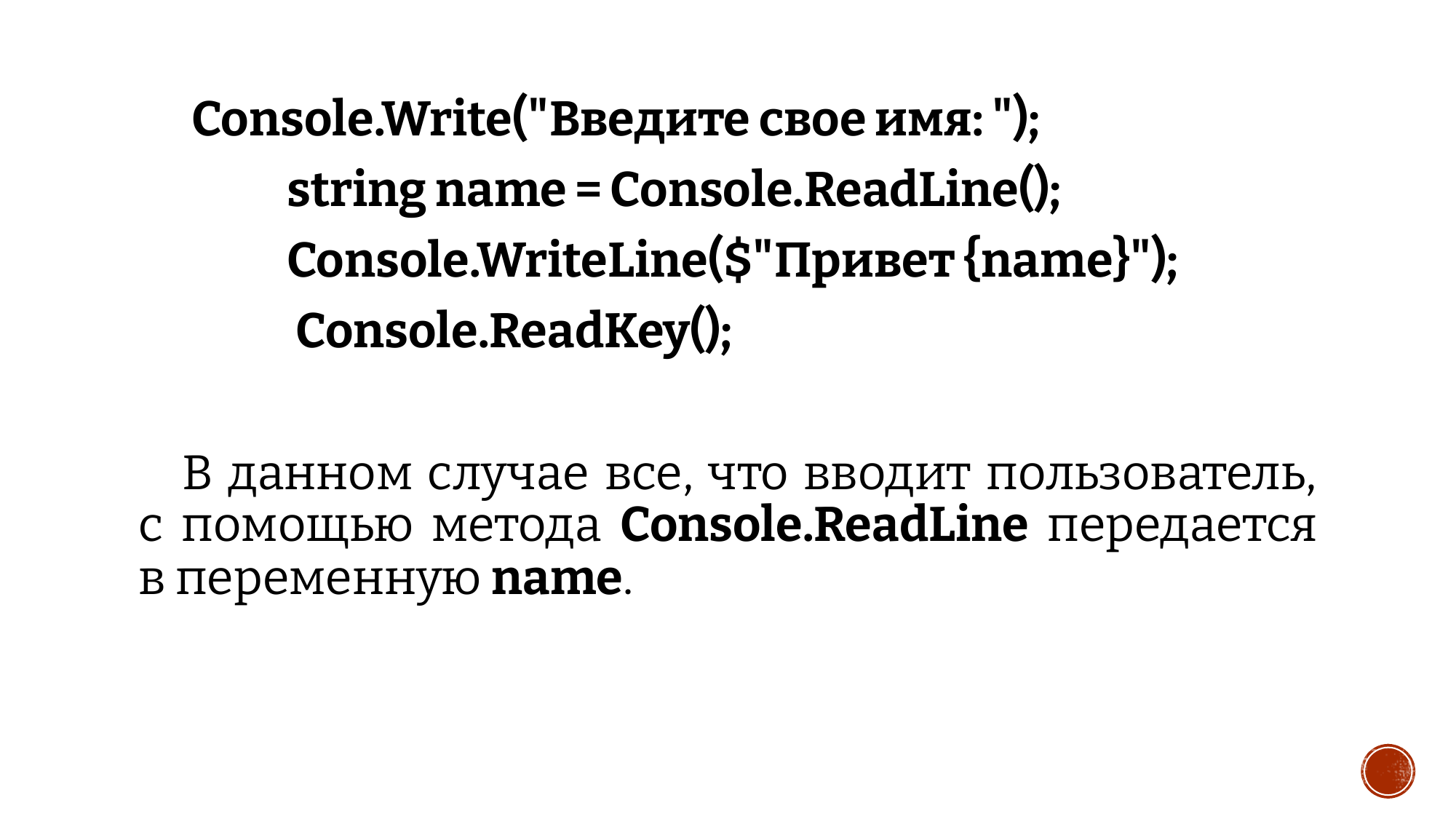

#
 Console.Write("Введите свое имя: ");
            string name = Console.ReadLine();
            Console.WriteLine($"Привет {name}");
             Console.ReadKey();

В данном случае все, что вводит пользователь, с помощью метода Console.ReadLine передается в переменную name.